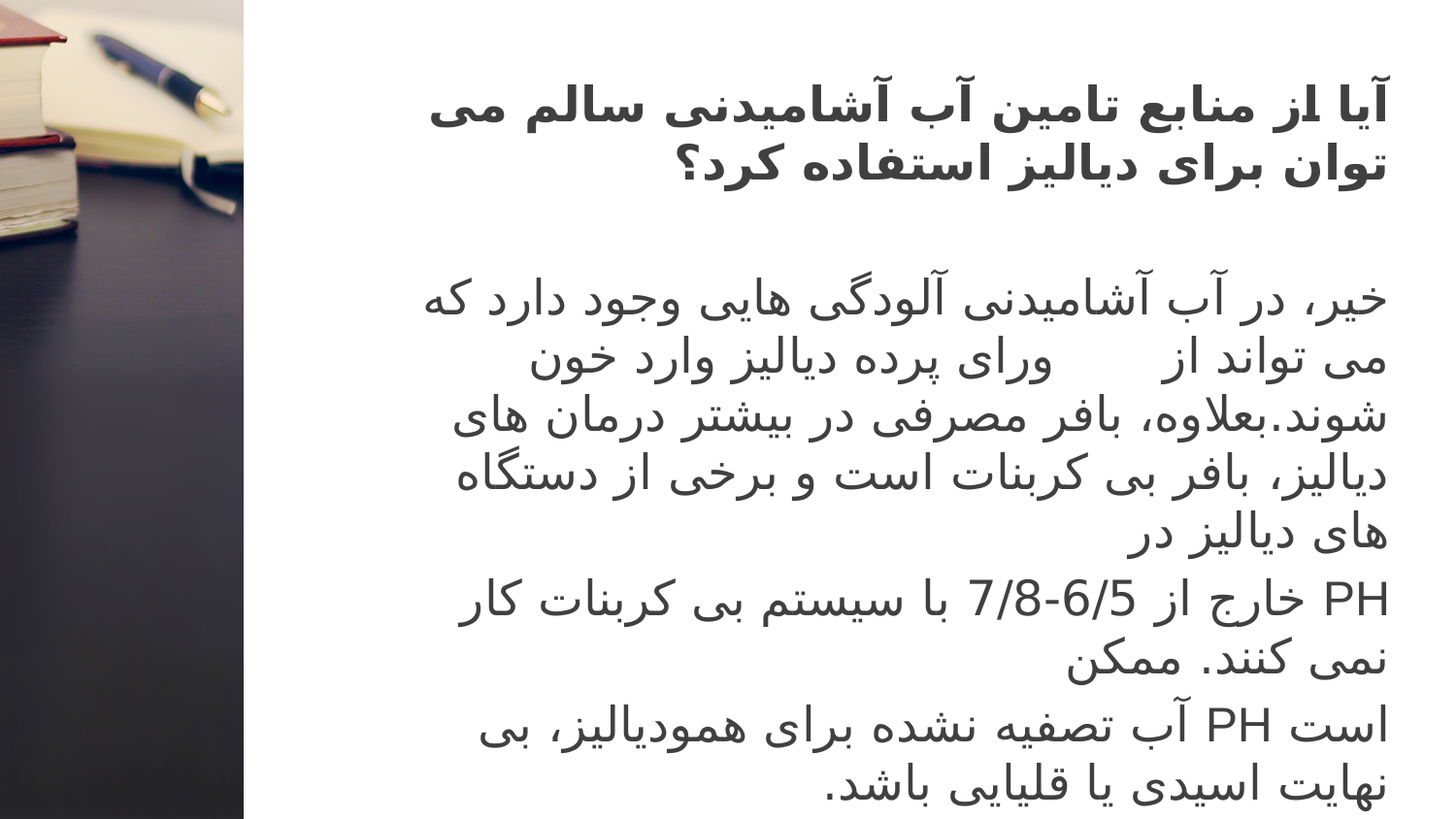

آیا از منابع تامین آب آشامیدنی سالم می توان برای دیالیز استفاده کرد؟

خیر، در آب آشامیدنی آلودگی هایی وجود دارد که می تواند از       ورای پرده دیالیز وارد خون شوند.بعلاوه، بافر مصرفی در بیشتر درمان های دیالیز، بافر بی کربنات است و برخی از دستگاه های دیالیز در
PH خارج از 6/5-7/8 با سیستم بی کربنات کار نمی کنند. ممکن
است PH آب تصفیه نشده برای همودیالیز، بی نهایت اسیدی یا قلیایی باشد.